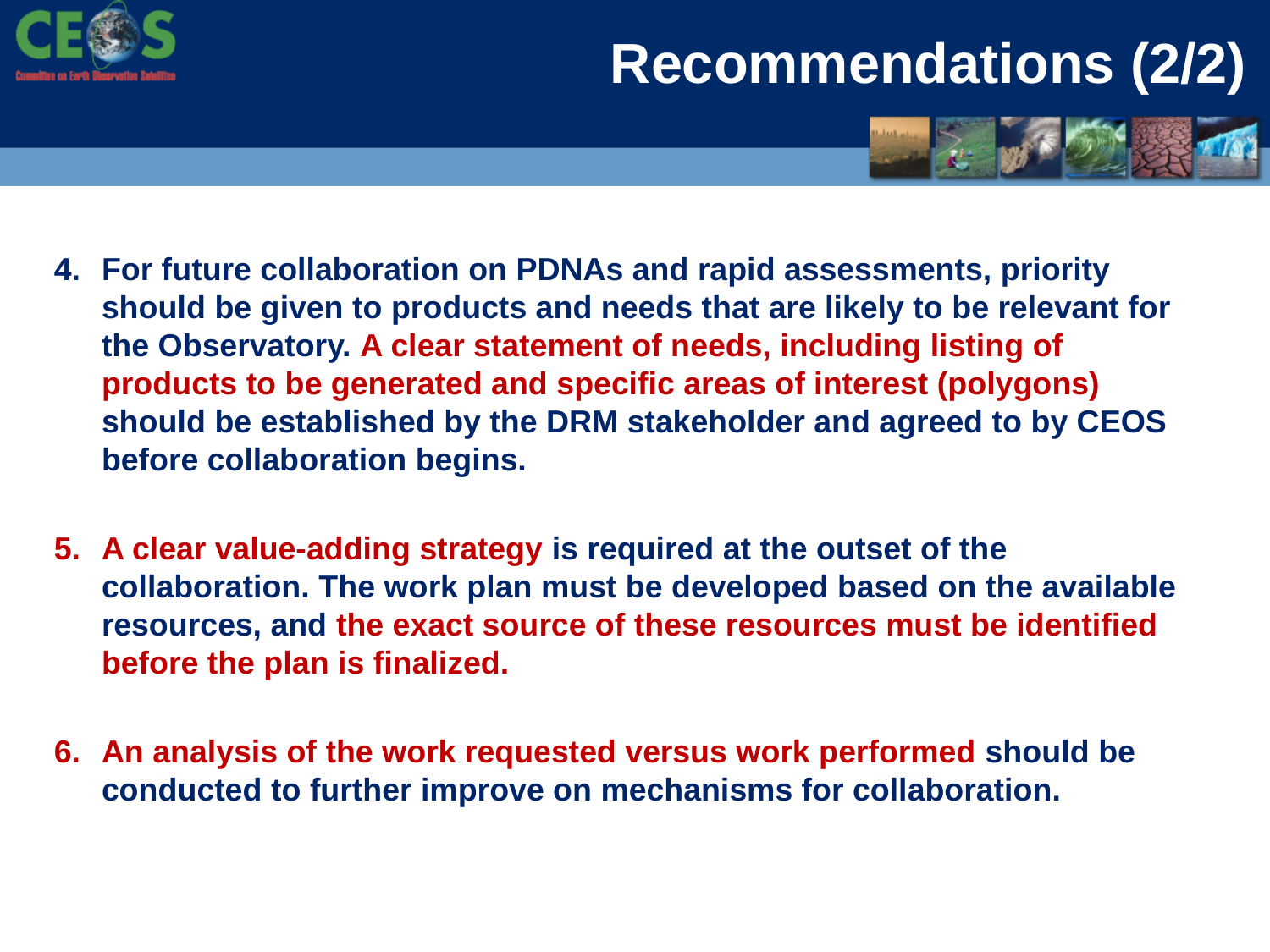

# Recommendations (2/2)

For future collaboration on PDNAs and rapid assessments, priority should be given to products and needs that are likely to be relevant for the Observatory. A clear statement of needs, including listing of products to be generated and specific areas of interest (polygons) should be established by the DRM stakeholder and agreed to by CEOS before collaboration begins.

A clear value-adding strategy is required at the outset of the collaboration. The work plan must be developed based on the available resources, and the exact source of these resources must be identified before the plan is finalized.

An analysis of the work requested versus work performed should be conducted to further improve on mechanisms for collaboration.